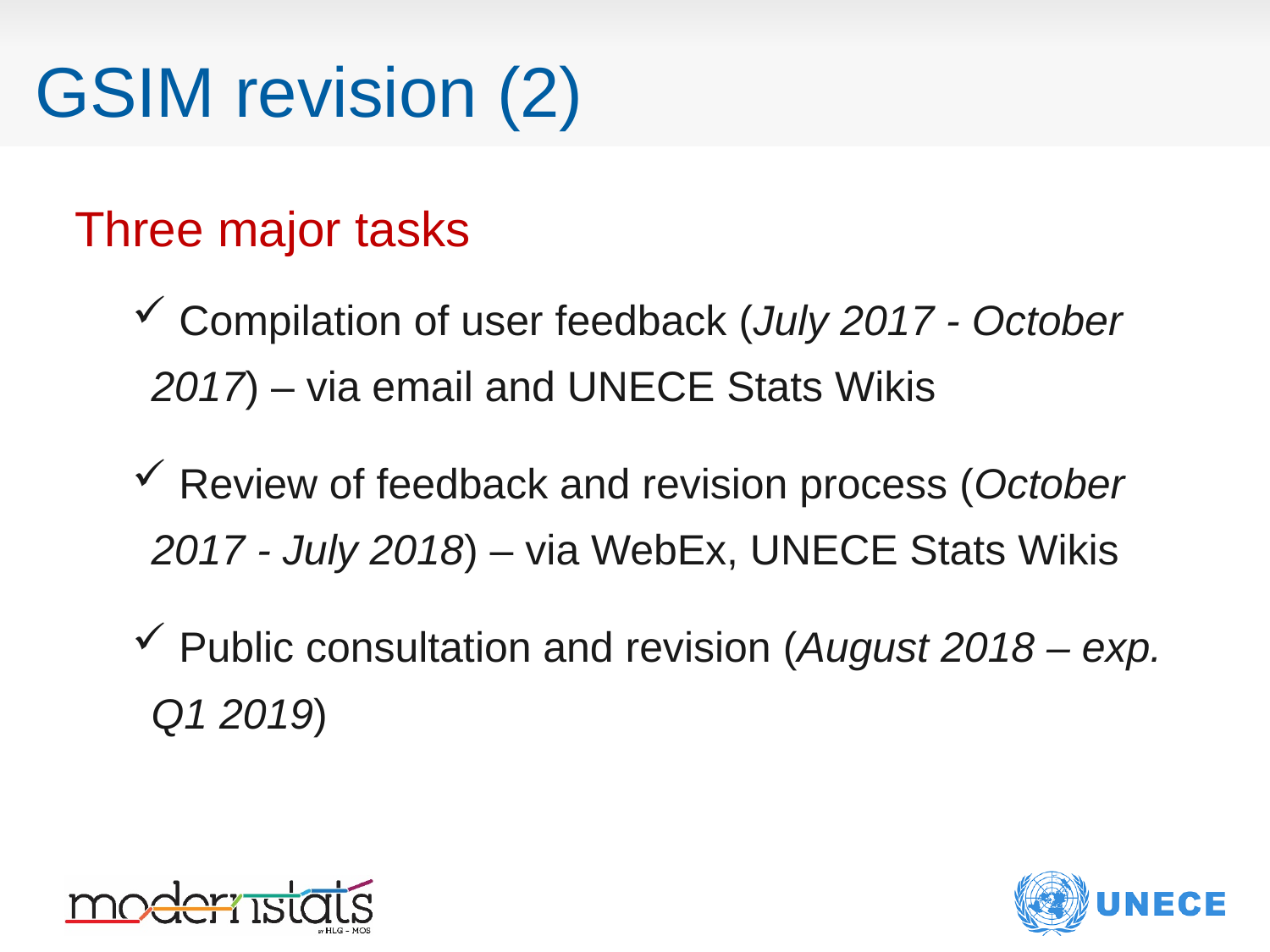

# GSIM revision (2)
Three major tasks
 Compilation of user feedback (July 2017 - October 2017) – via email and UNECE Stats Wikis
 Review of feedback and revision process (October 2017 - July 2018) – via WebEx, UNECE Stats Wikis
 Public consultation and revision (August 2018 – exp. Q1 2019)